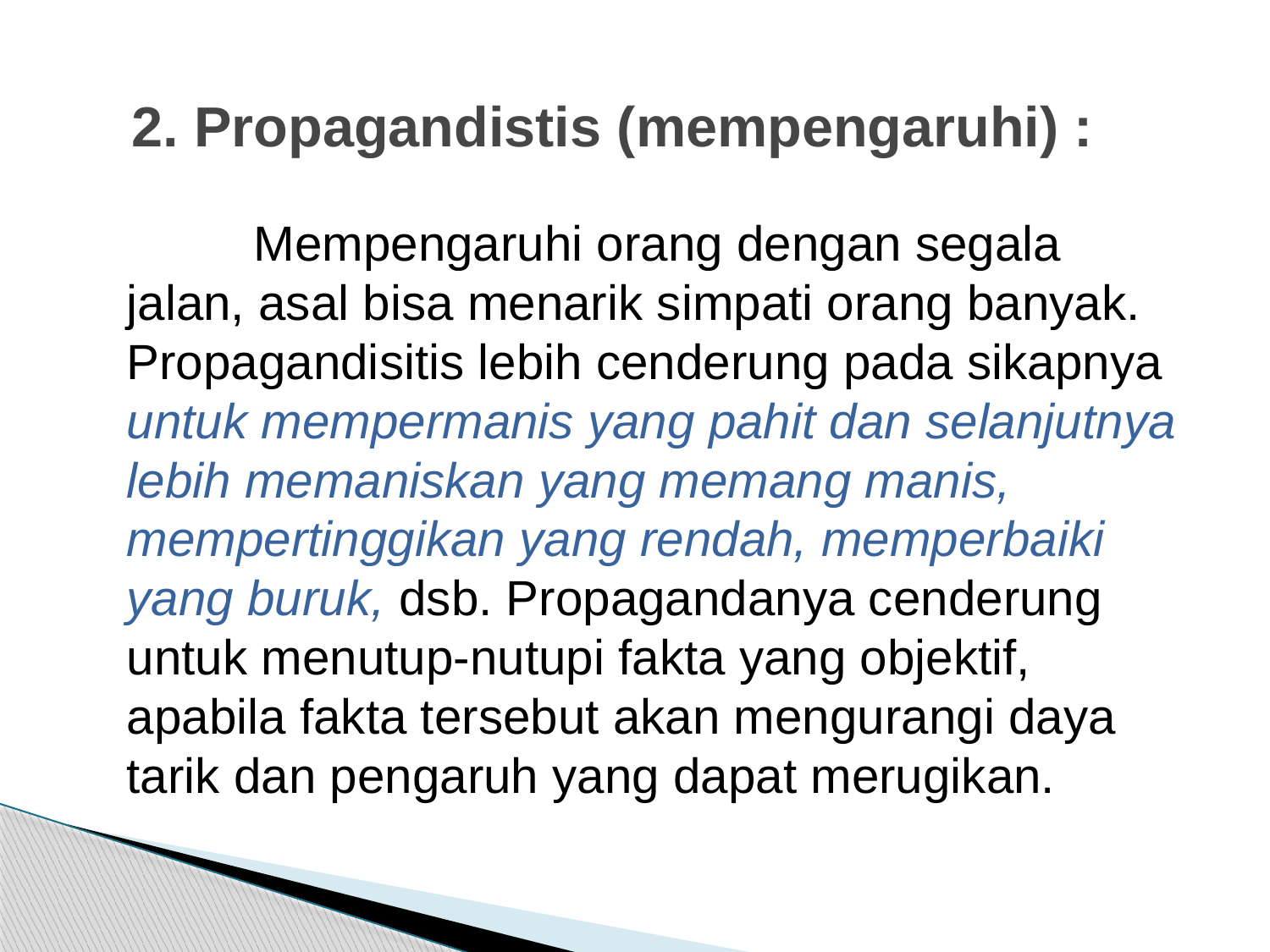

# 2. Propagandistis (mempengaruhi) :
		Mempengaruhi orang dengan segala jalan, asal bisa menarik simpati orang banyak. Propagandisitis lebih cenderung pada sikapnya untuk mempermanis yang pahit dan selanjutnya lebih memaniskan yang memang manis, mempertinggikan yang rendah, memperbaiki yang buruk, dsb. Propagandanya cenderung untuk menutup-nutupi fakta yang objektif, apabila fakta tersebut akan mengurangi daya tarik dan pengaruh yang dapat merugikan.